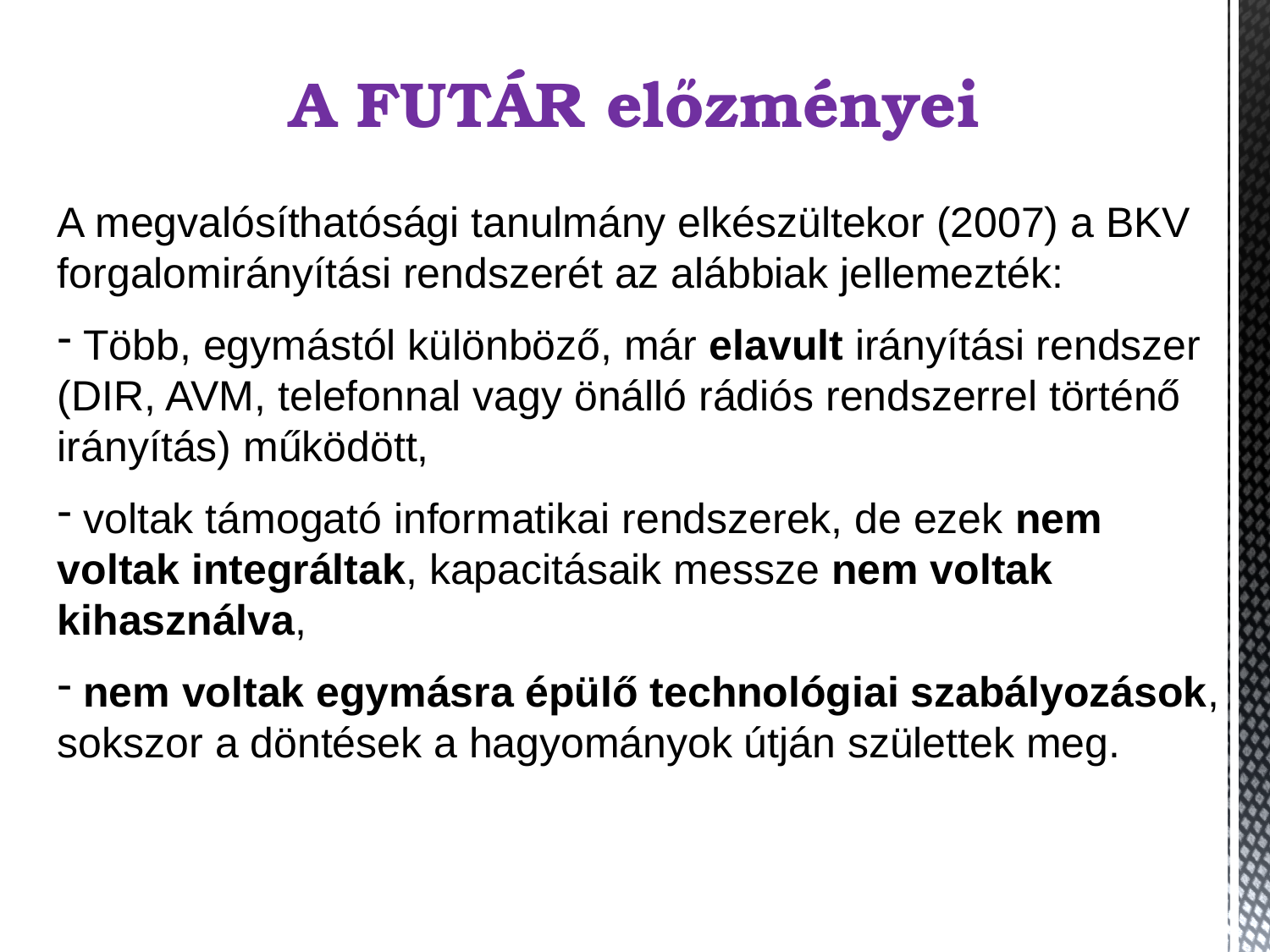

# A FUTÁR előzményei
A megvalósíthatósági tanulmány elkészültekor (2007) a BKV forgalomirányítási rendszerét az alábbiak jellemezték:
 Több, egymástól különböző, már elavult irányítási rendszer (DIR, AVM, telefonnal vagy önálló rádiós rendszerrel történő irányítás) működött,
 voltak támogató informatikai rendszerek, de ezek nem voltak integráltak, kapacitásaik messze nem voltak kihasználva,
 nem voltak egymásra épülő technológiai szabályozások, sokszor a döntések a hagyományok útján születtek meg.